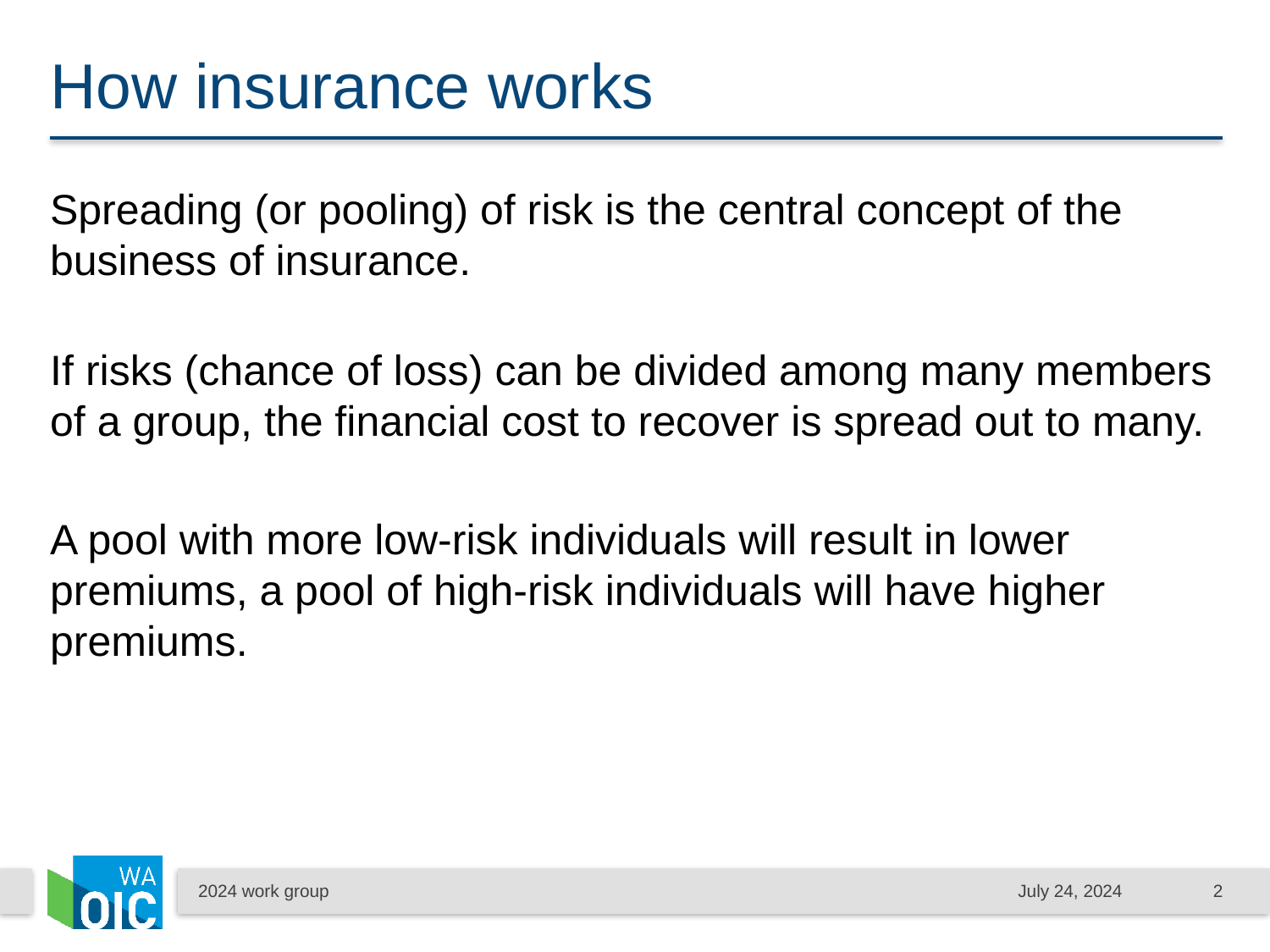

# How insurance works
Spreading (or pooling) of risk is the central concept of the business of insurance.
If risks (chance of loss) can be divided among many members of a group, the financial cost to recover is spread out to many.

A pool with more low-risk individuals will result in lower premiums, a pool of high-risk individuals will have higher premiums.

2024 work group
July 24, 2024
2